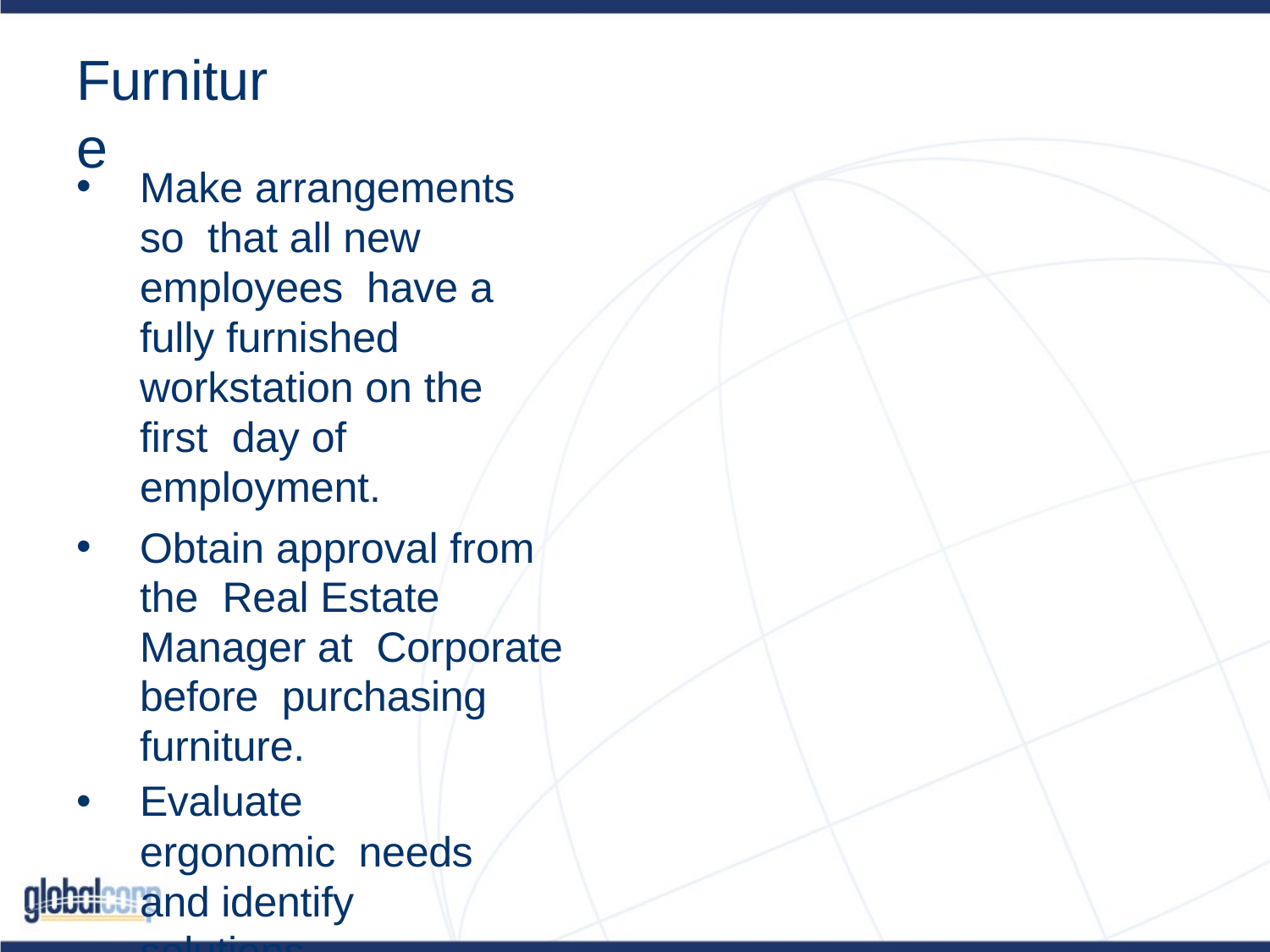

# Furniture
Make arrangements so  that all new employees  have a fully furnished  workstation on the first  day of employment.
Obtain approval from the  Real Estate Manager at  Corporate before  purchasing furniture.
Evaluate ergonomic  needs and identify  solutions.